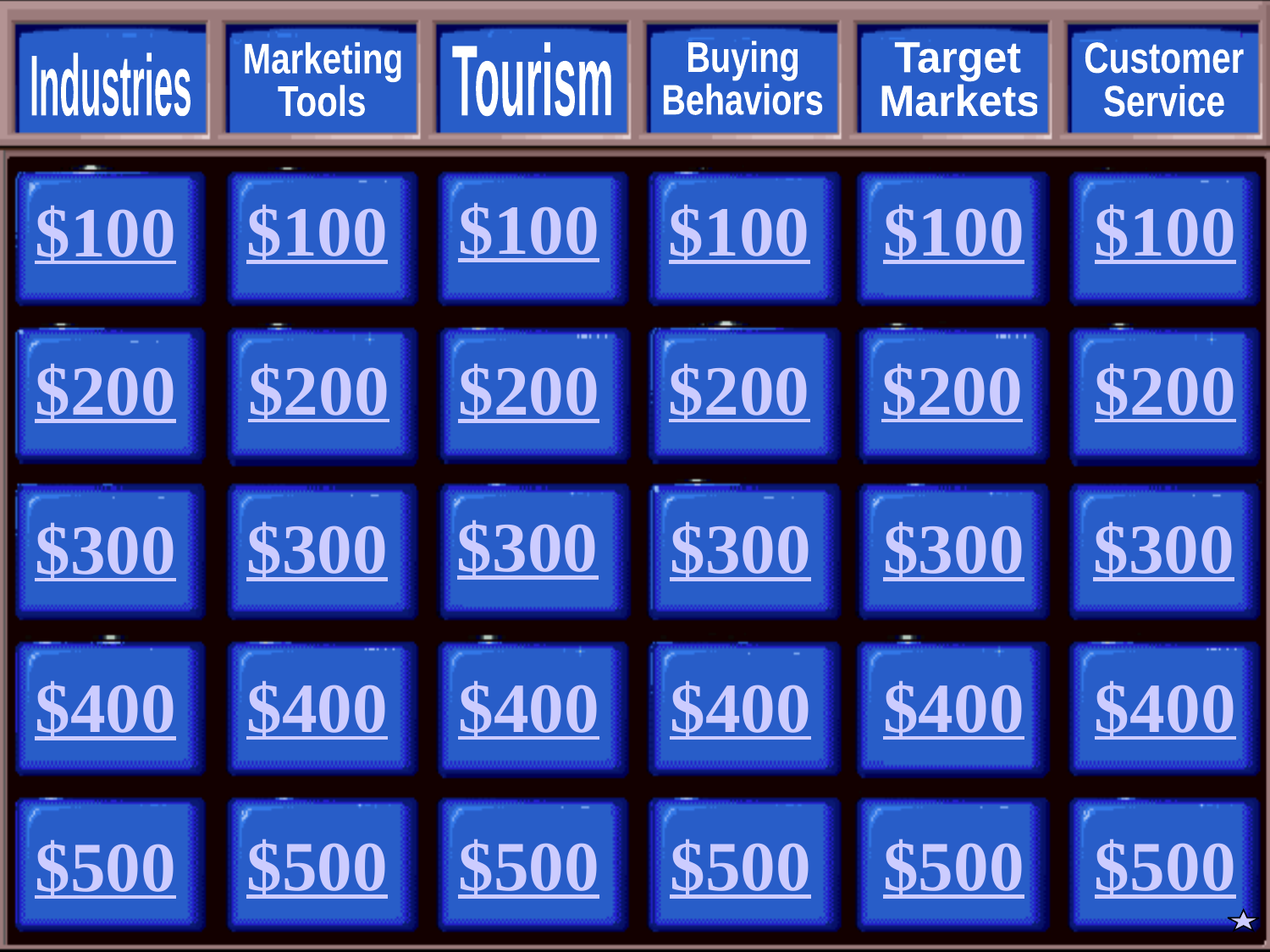

Buying
Behaviors
Marketing
Tools
Tourism
Target
Markets
Customer
Service
Industries
$100
$100
$100
$100
$100
$100
$200
$200
$200
$200
$200
$200
$300
$300
$300
$300
$300
$300
$400
$400
$400
$400
$400
$400
$500
$500
$500
$500
$500
$500